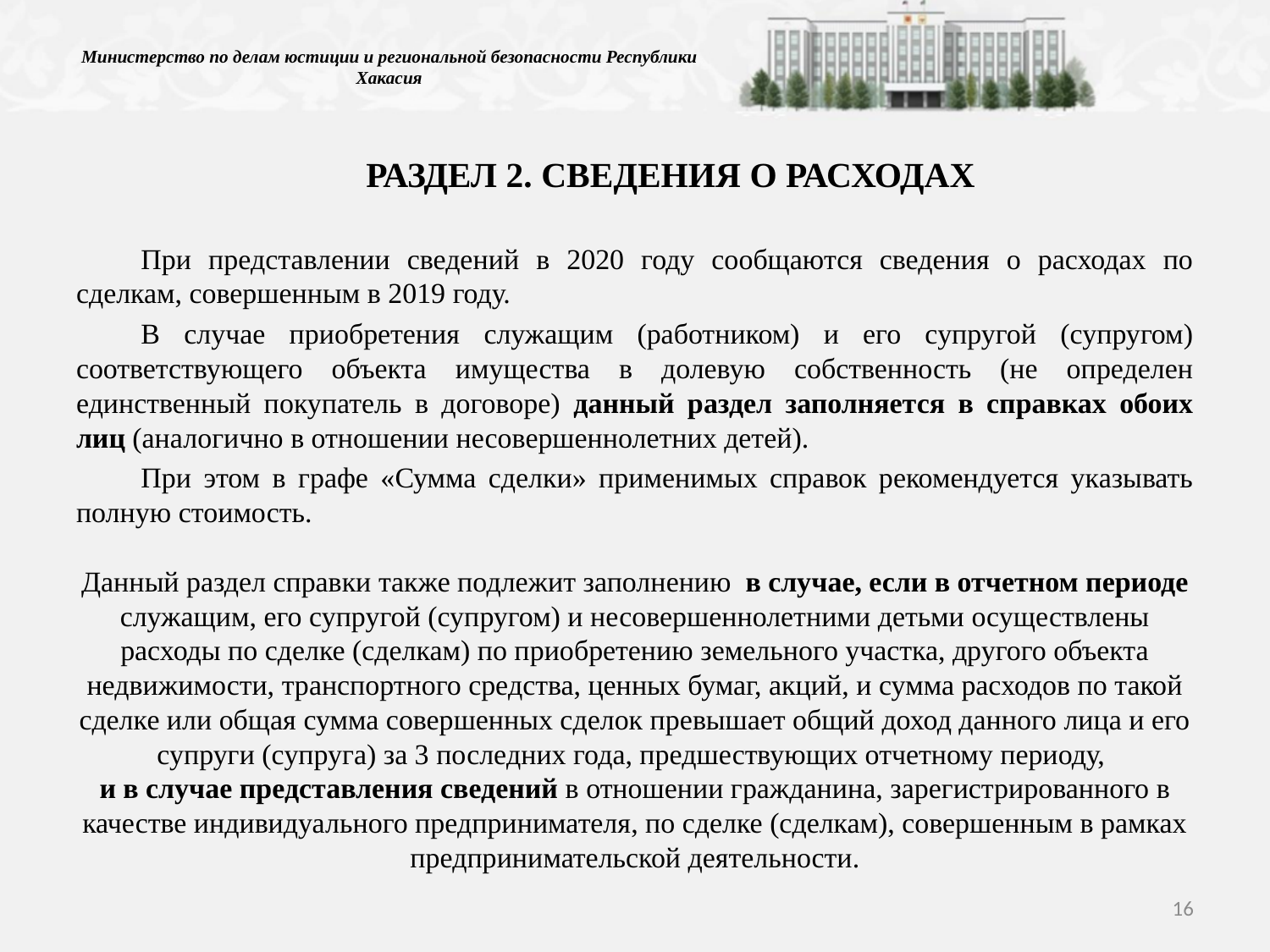

# Министерство по делам юстиции и региональной безопасности Республики Хакасия
	 РАЗДЕЛ 2. СВЕДЕНИЯ О РАСХОДАХ

	При представлении сведений в 2020 году сообщаются сведения о расходах по сделкам, совершенным в 2019 году.
	В случае приобретения служащим (работником) и его супругой (супругом) соответствующего объекта имущества в долевую собственность (не определен единственный покупатель в договоре) данный раздел заполняется в справках обоих лиц (аналогично в отношении несовершеннолетних детей).
	При этом в графе «Сумма сделки» применимых справок рекомендуется указывать полную стоимость.

Данный раздел справки также подлежит заполнению  в случае, если в отчетном периоде служащим, его супругой (супругом) и несовершеннолетними детьми осуществлены расходы по сделке (сделкам) по приобретению земельного участка, другого объекта недвижимости, транспортного средства, ценных бумаг, акций, и сумма расходов по такой сделке или общая сумма совершенных сделок превышает общий доход данного лица и его супруги (супруга) за 3 последних года, предшествующих отчетному периоду,
и в случае представления сведений в отношении гражданина, зарегистрированного в качестве индивидуального предпринимателя, по сделке (сделкам), совершенным в рамках предпринимательской деятельности.

16